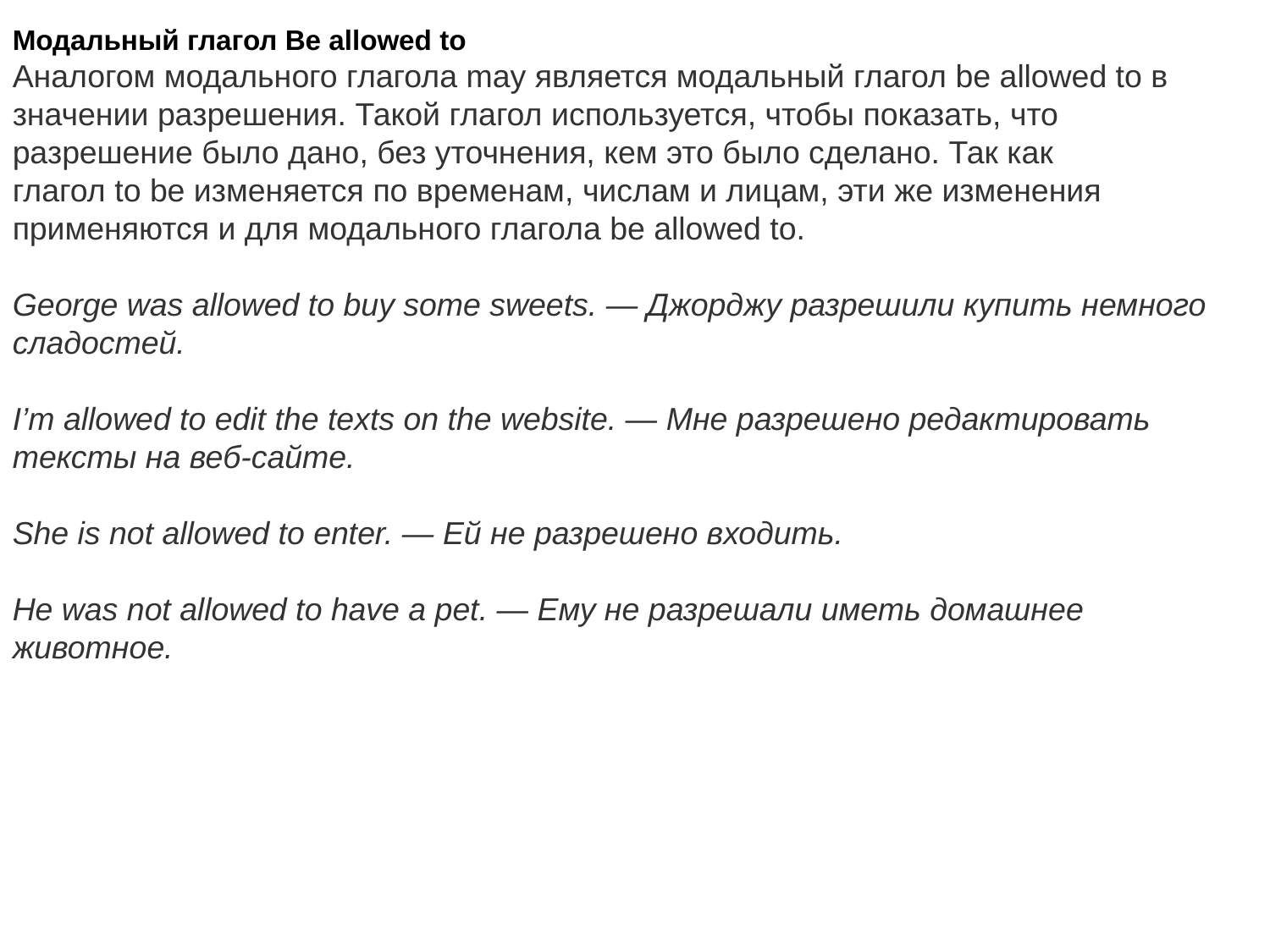

Модальный глагол Be allowed to
Аналогом модального глагола may является модальный глагол be allowed to в значении разрешения. Такой глагол используется, чтобы показать, что разрешение было дано, без уточнения, кем это было сделано. Так как глагол to be изменяется по временам, числам и лицам, эти же изменения применяются и для модального глагола be allowed to.

George was allowed to buy some sweets. — Джорджу разрешили купить немного сладостей.

I’m allowed to edit the texts on the website. — Мне разрешено редактировать тексты на веб-сайте.

She is not allowed to enter. — Ей не разрешено входить.

He was not allowed to have a pet. — Ему не разрешали иметь домашнее животное.